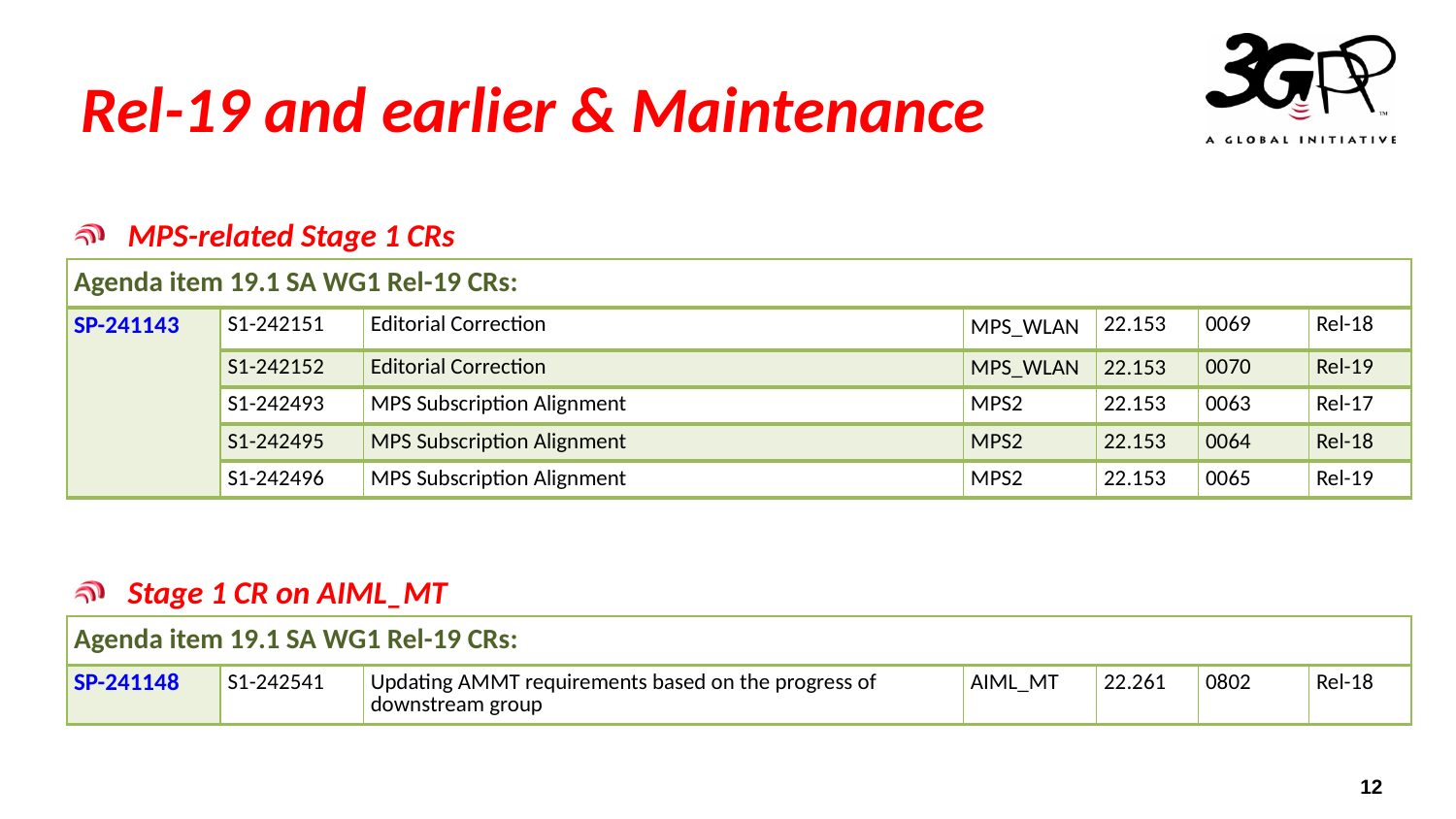

Rel-19 and earlier & Maintenance
MPS-related Stage 1 CRs

| Agenda item 19.1 SA WG1 Rel-19 CRs: |  |  |  |  |  |  |
| --- | --- | --- | --- | --- | --- | --- |
| SP-241143 | S1-242151 | Editorial Correction | MPS\_WLAN | 22.153 | 0069 | Rel-18 |
|  | S1-242152 | Editorial Correction | MPS\_WLAN | 22.153 | 0070 | Rel-19 |
|  | S1-242493 | MPS Subscription Alignment | MPS2 | 22.153 | 0063 | Rel-17 |
|  | S1-242495 | MPS Subscription Alignment | MPS2 | 22.153 | 0064 | Rel-18 |
|  | S1-242496 | MPS Subscription Alignment | MPS2 | 22.153 | 0065 | Rel-19 |
Stage 1 CR on AIML_MT
| Agenda item 19.1 SA WG1 Rel-19 CRs: |  |  |  |  |  |  |
| --- | --- | --- | --- | --- | --- | --- |
| SP-241148 | S1-242541 | Updating AMMT requirements based on the progress of downstream group | AIML\_MT | 22.261 | 0802 | Rel-18 |